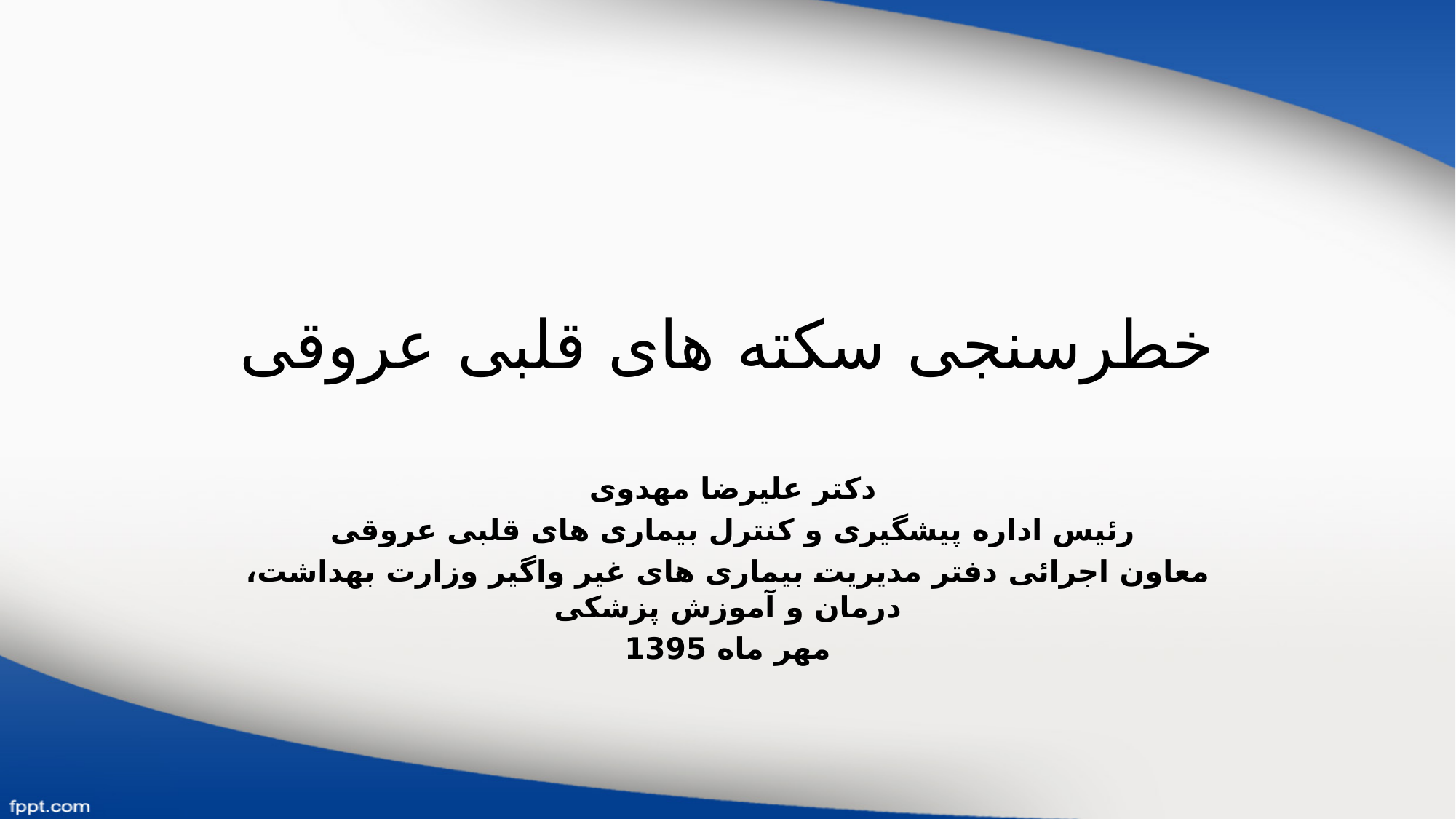

# خطرسنجی سکته های قلبی عروقی
دکتر علیرضا مهدوی
رئیس اداره پیشگیری و کنترل بیماری های قلبی عروقی
معاون اجرائی دفتر مدیریت بیماری های غیر واگیر وزارت بهداشت، درمان و آموزش پزشکی
مهر ماه 1395